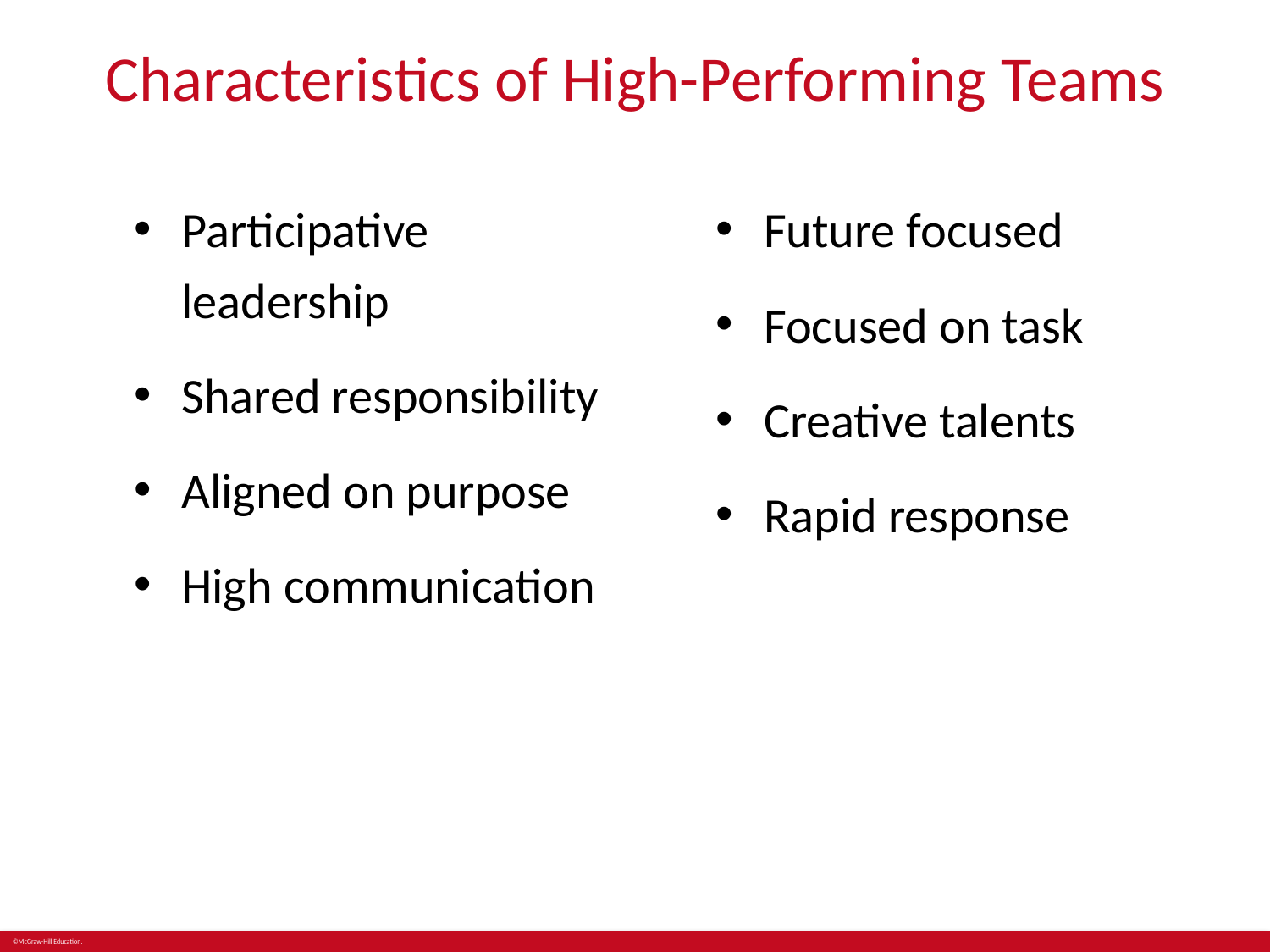

# Characteristics of High-Performing Teams
Participative leadership
Shared responsibility
Aligned on purpose
High communication

Future focused
Focused on task
Creative talents
Rapid response